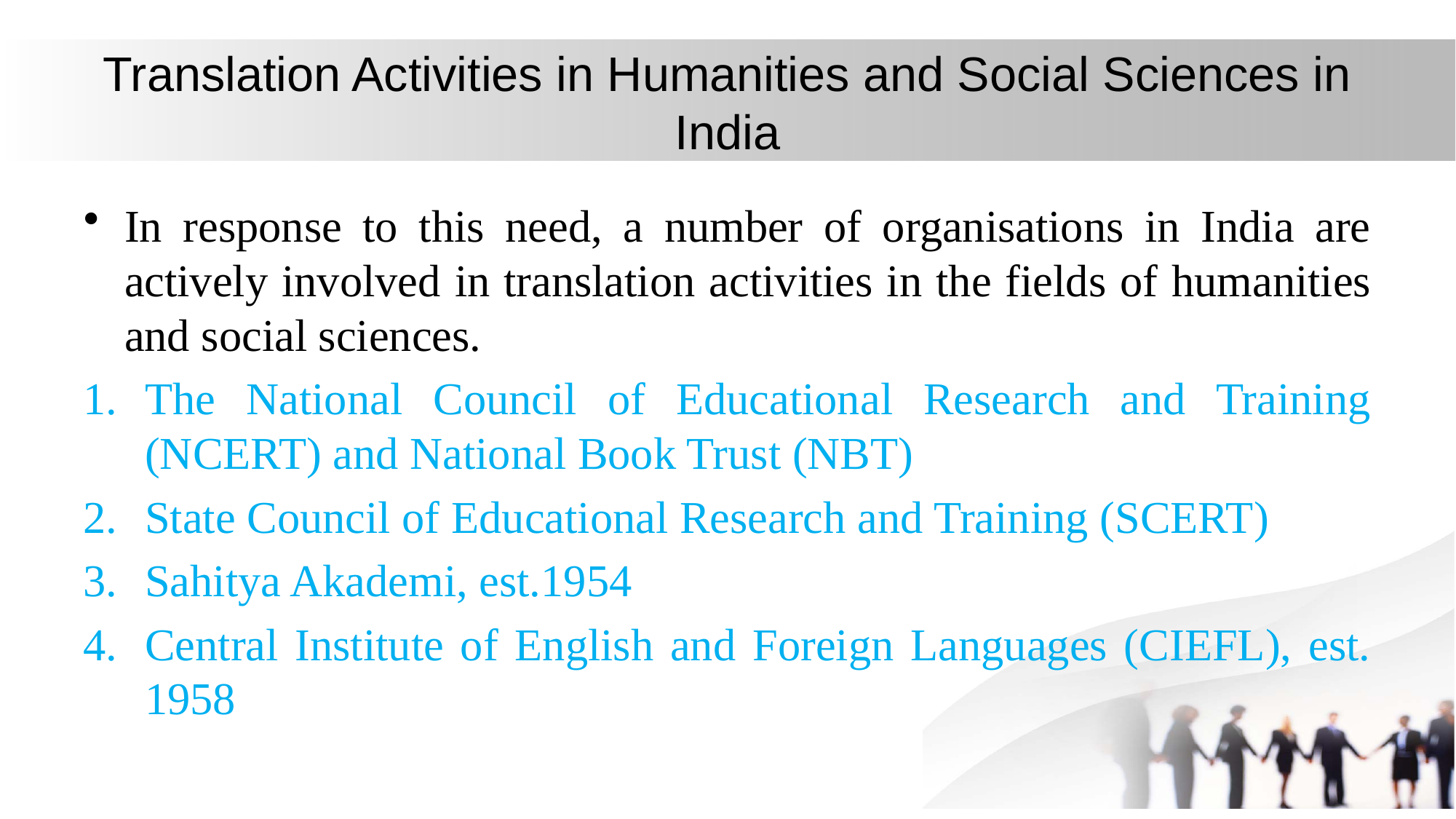

# Translation Activities in Humanities and Social Sciences in India
In response to this need, a number of organisations in India are actively involved in translation activities in the fields of humanities and social sciences.
The National Council of Educational Research and Training (NCERT) and National Book Trust (NBT)
State Council of Educational Research and Training (SCERT)
Sahitya Akademi, est.1954
Central Institute of English and Foreign Languages (CIEFL), est. 1958